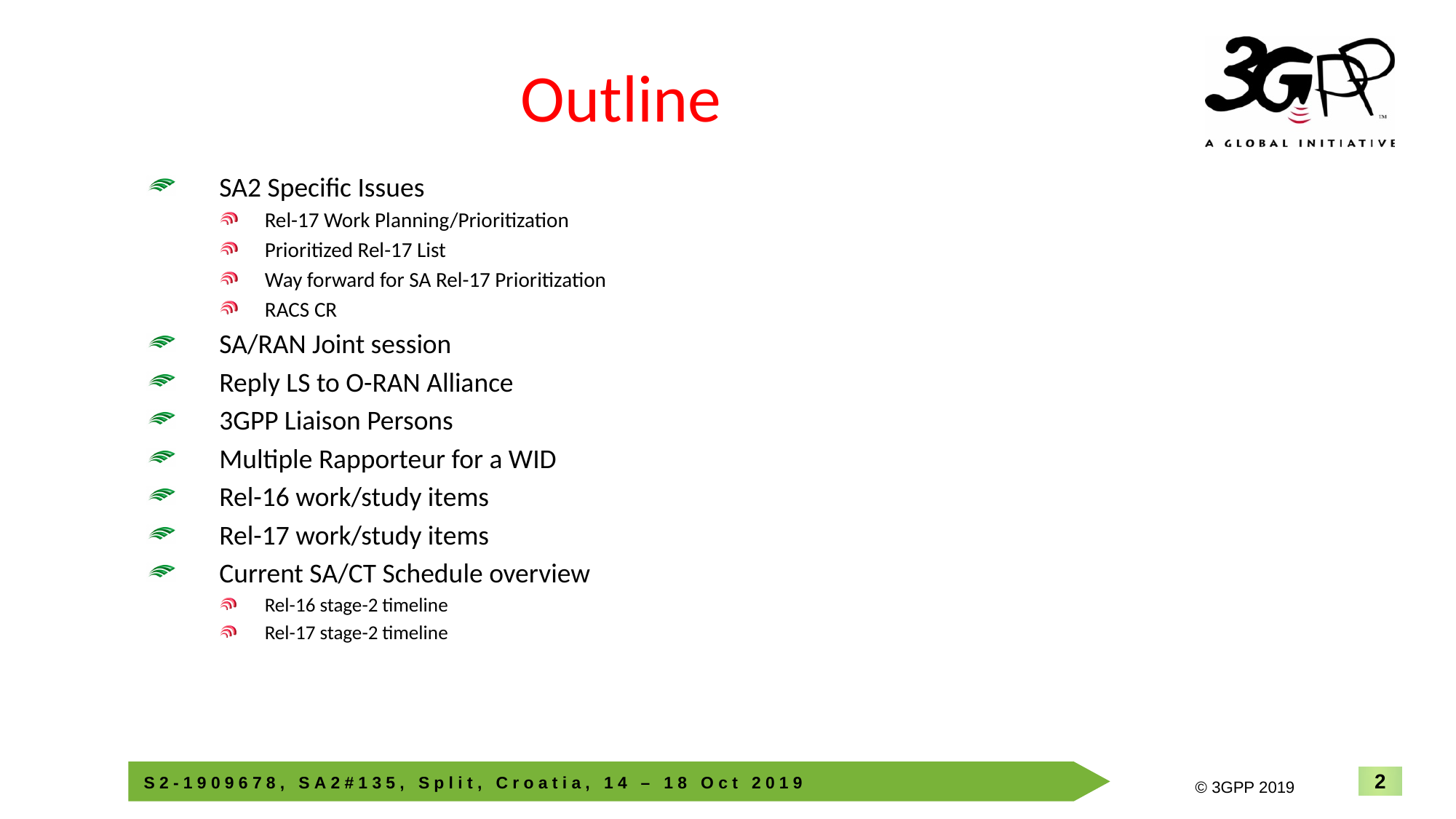

# Outline
SA2 Specific Issues
Rel-17 Work Planning/Prioritization
Prioritized Rel-17 List
Way forward for SA Rel-17 Prioritization
RACS CR
SA/RAN Joint session
Reply LS to O-RAN Alliance
3GPP Liaison Persons
Multiple Rapporteur for a WID
Rel-16 work/study items
Rel-17 work/study items
Current SA/CT Schedule overview
Rel-16 stage-2 timeline
Rel-17 stage-2 timeline